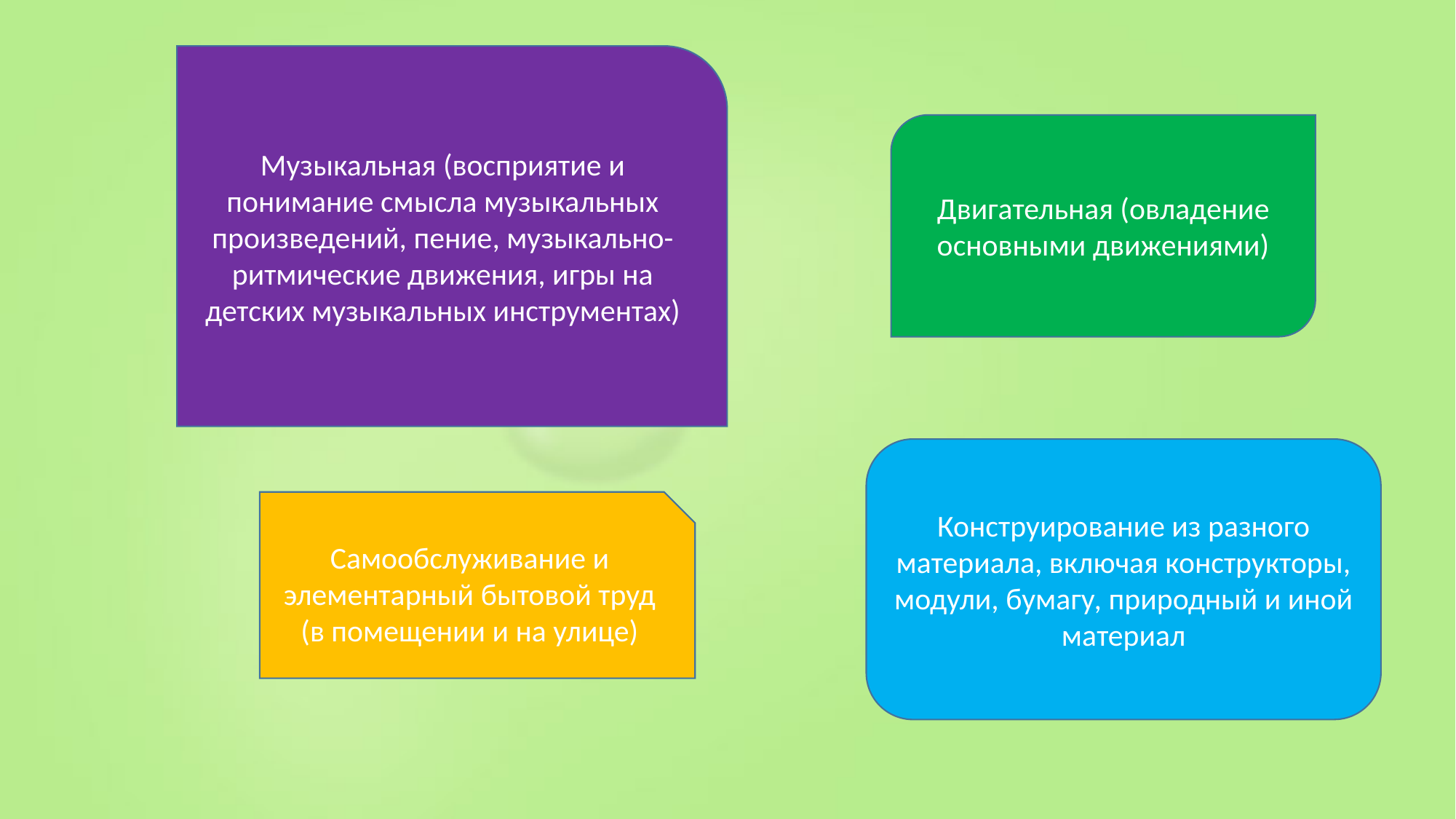

Музыкальная (восприятие и понимание смысла музыкальных произведений, пение, музыкально-ритмические движения, игры на детских музыкальных инструментах)
Двигательная (овладение основными движениями)
Конструирование из разного материала, включая конструкторы, модули, бумагу, природный и иной материал
Самообслуживание и элементарный бытовой труд (в помещении и на улице)